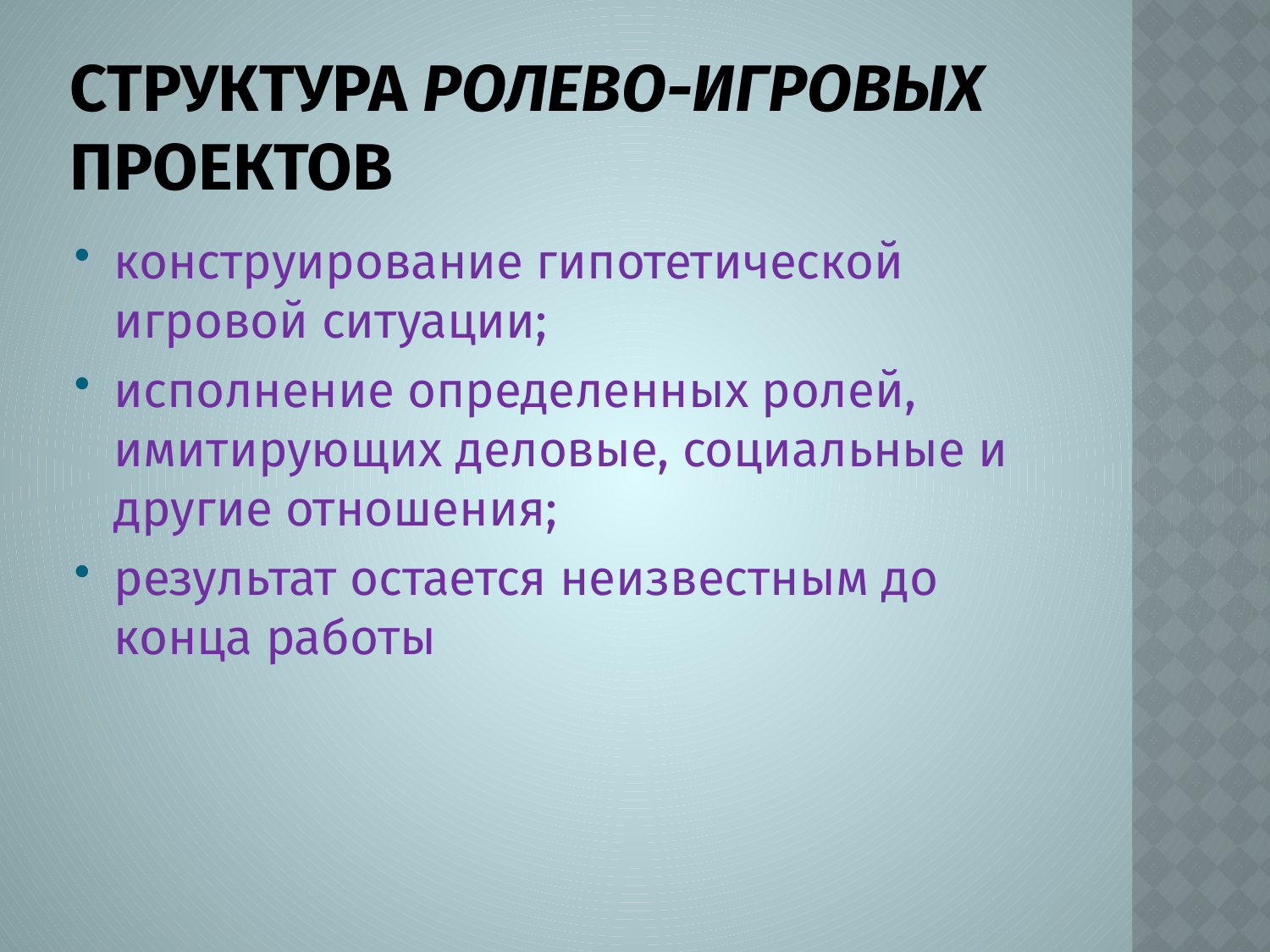

# Структура ролево-игровых проектов
конструирование гипотетической игровой ситуации;
исполнение определенных ролей, имитирующих деловые, социальные и другие отношения;
результат остается неизвестным до конца работы